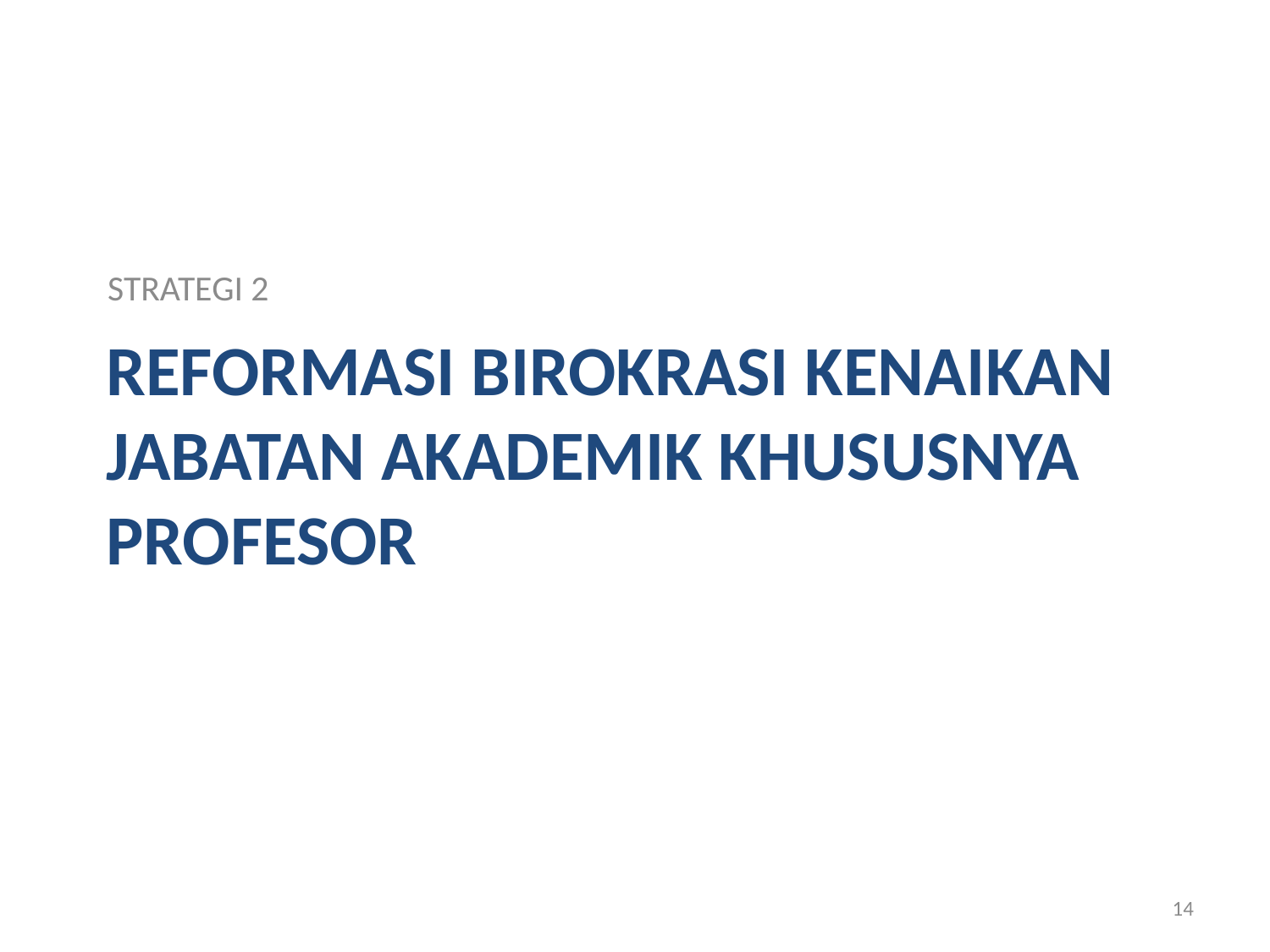

STRATEGI 2
# reforMASI BIROKRASI KENAIKAN JABATAN AKADEMIK KHUSUSNYA PROFESOR
14